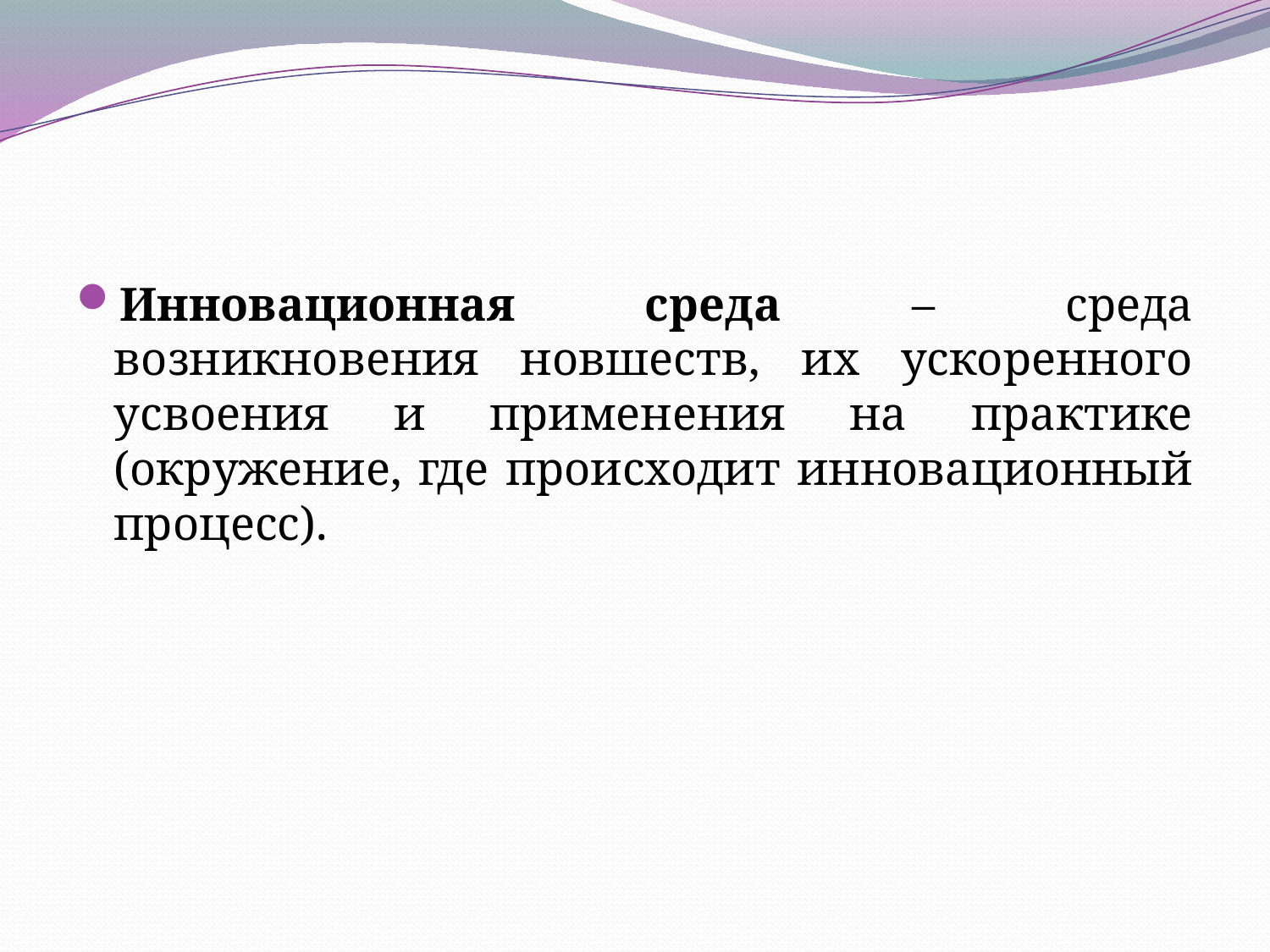

Инновационная среда – среда возникновения новшеств, их ускоренного усвоения и применения на практике (окружение, где происходит инновационный процесс).